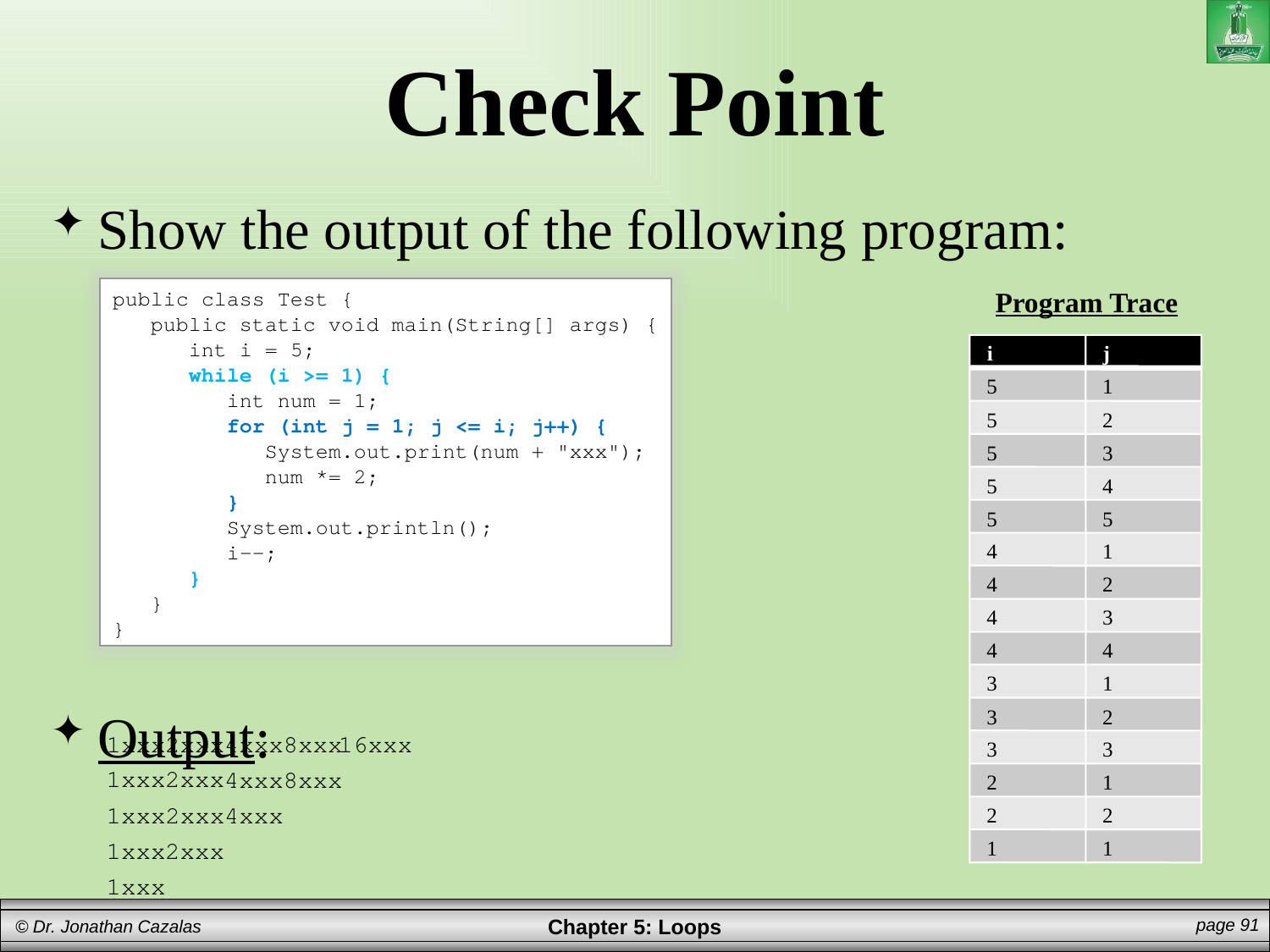

# Check Point
Show the output of the following program:

Output:
public class Test {
   public static void main(String[] args) {
      int i = 5;
      while (i >= 1) {
         int num = 1;
         for (int j = 1; j <= i; j++) {
            System.out.print(num + "xxx");
            num *= 2;
         }
         System.out.println();
         i--;
      }
   }
}
Program Trace

i
j

5
1

5
2

5
3

5
4

5
5

4
1

4
2

4
3

4
4

3
1

3
2
1xxx
2xxx
8xxx
16xxx
4xxx

3
3
1xxx
2xxx
8xxx
4xxx

2
1
1xxx
2xxx
4xxx

2
2
1xxx
2xxx

1
1

1xxx